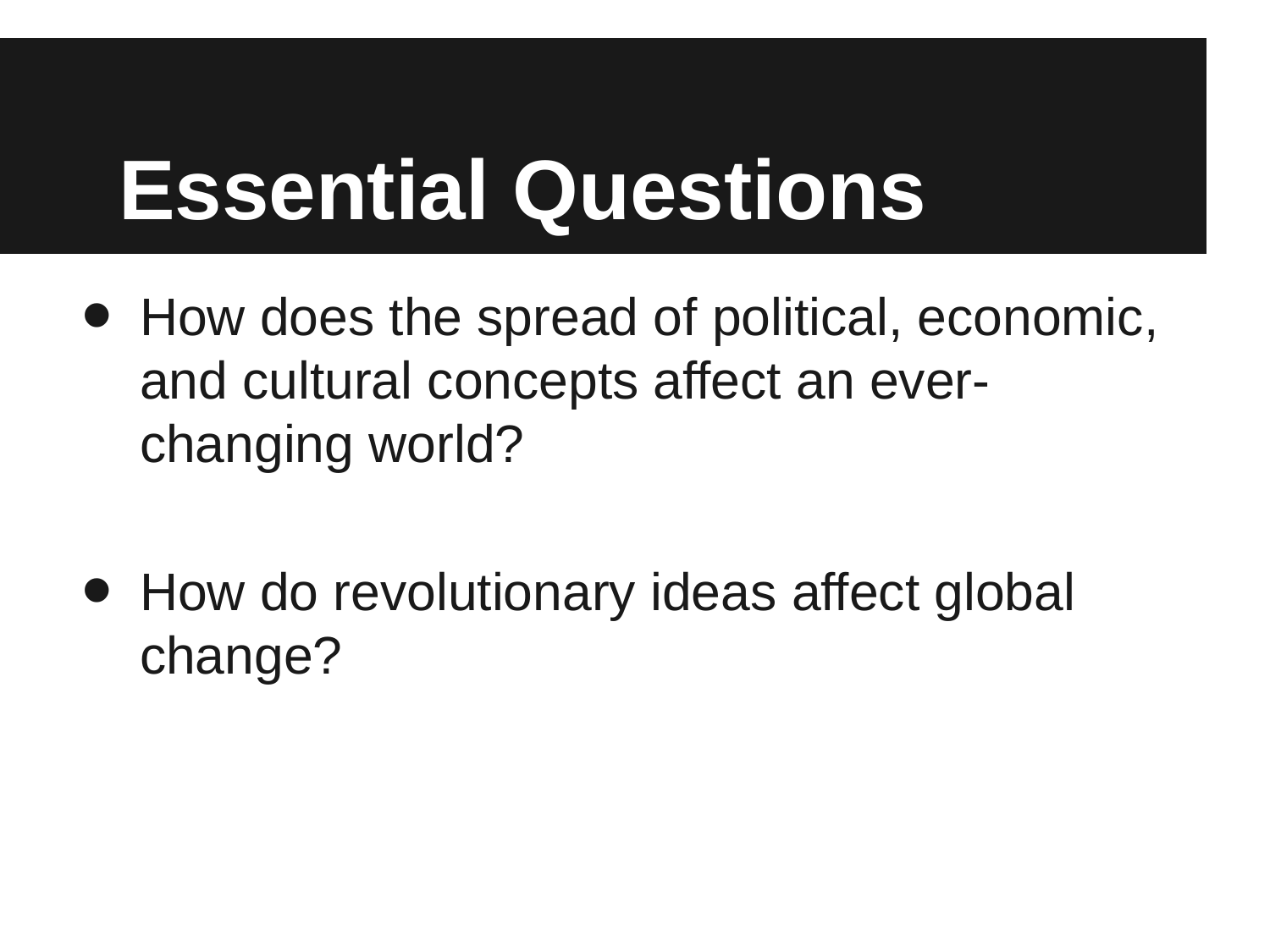

# Essential Questions
How does the spread of political, economic, and cultural concepts affect an ever-changing world?

How do revolutionary ideas affect global change?